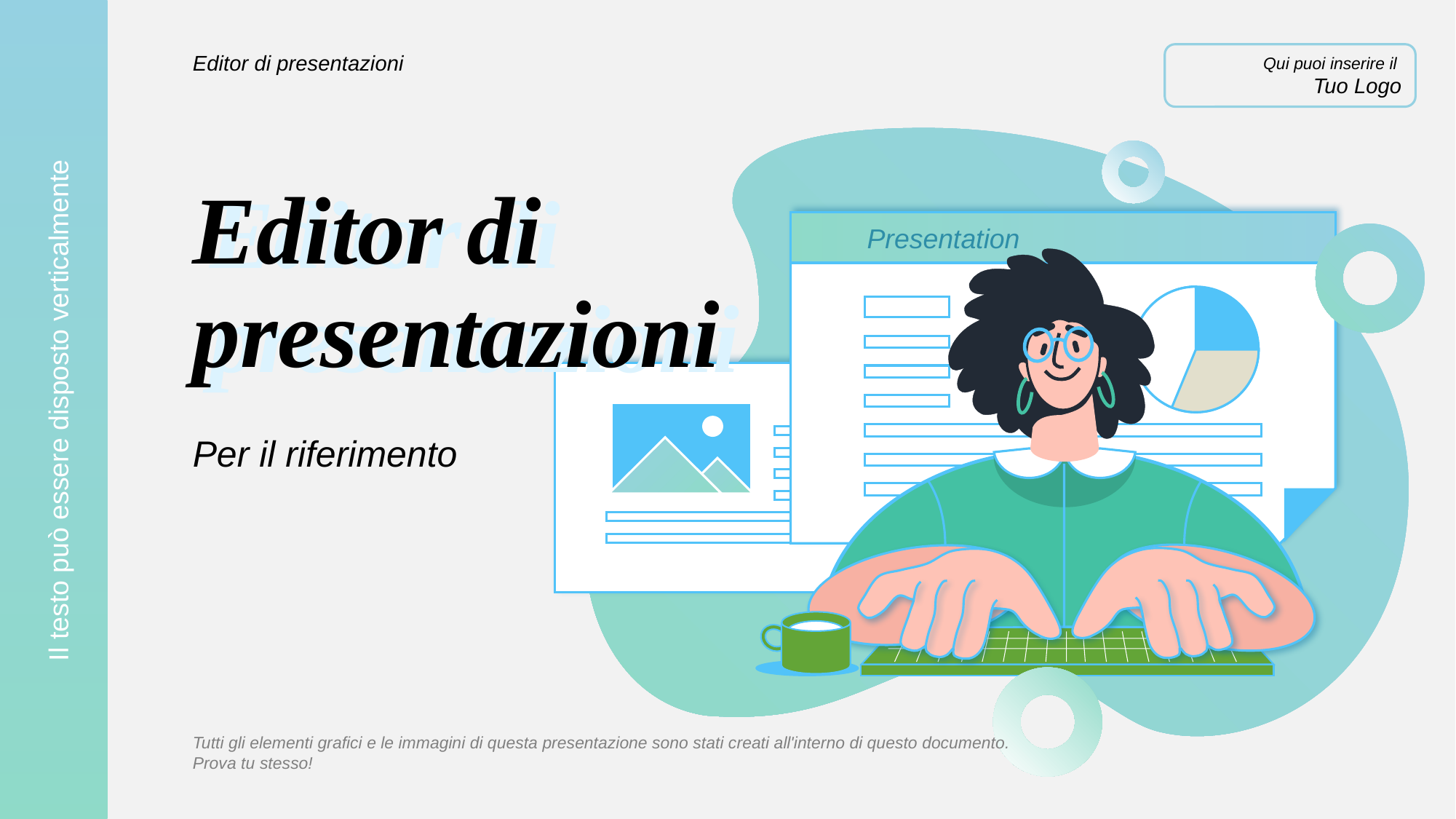

Il testo può essere disposto verticalmente
Editor di presentazioni
Qui puoi inserire il
Tuo Logo

# Editor di presentazioni
Editor di presentazioni

Presentation

Per il riferimento

Tutti gli elementi grafici e le immagini di questa presentazione sono stati creati all'interno di questo documento.
Prova tu stesso!
1